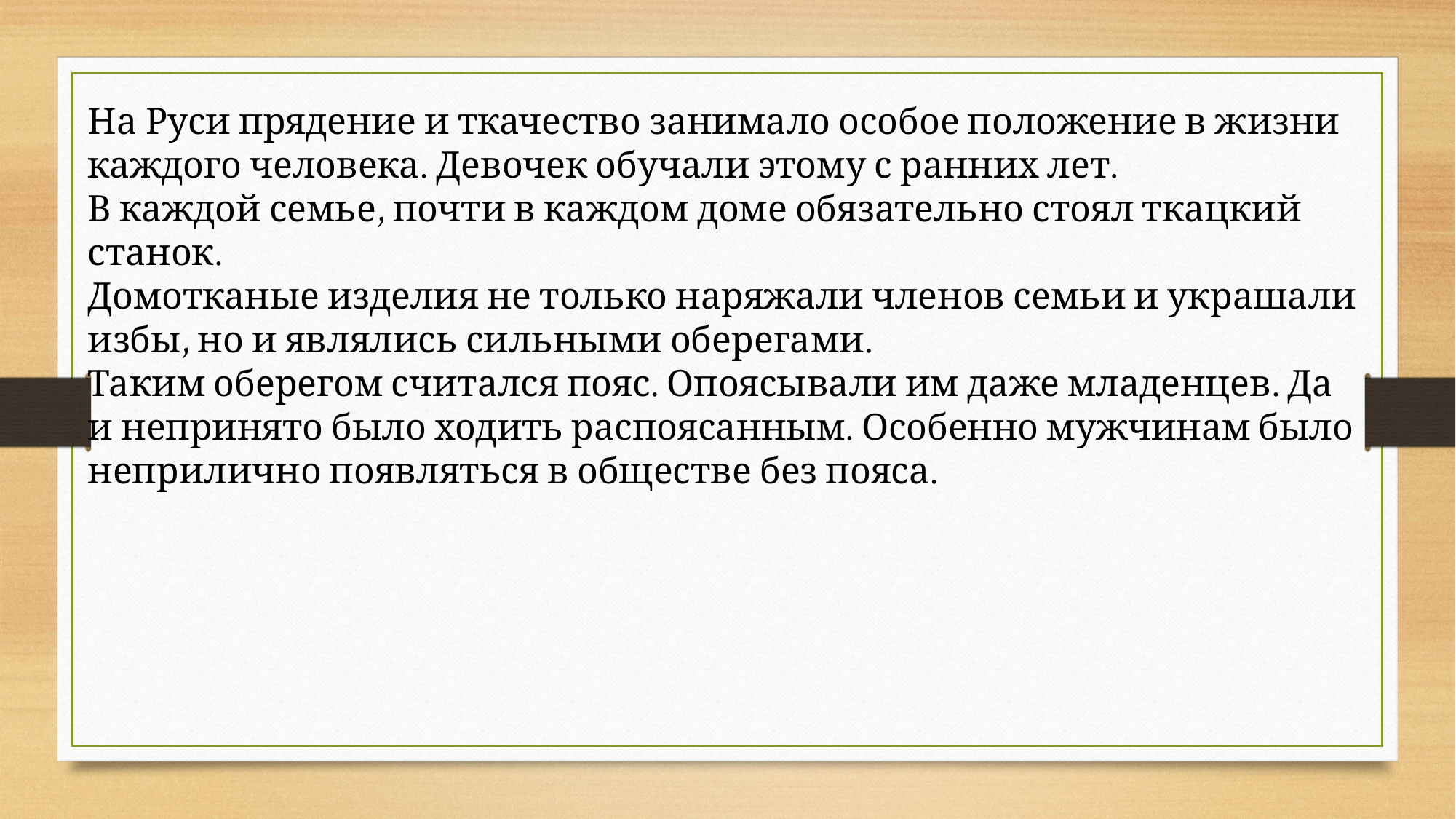

На Руси прядение и ткачество занимало особое положение в жизни каждого человека. Девочек обучали этому с ранних лет.
В каждой семье, почти в каждом доме обязательно стоял ткацкий станок.
Домотканые изделия не только наряжали членов семьи и украшали избы, но и являлись сильными оберегами.
Таким оберегом считался пояс. Опоясывали им даже младенцев. Да и непринято было ходить распоясанным. Особенно мужчинам было неприлично появляться в обществе без пояса.